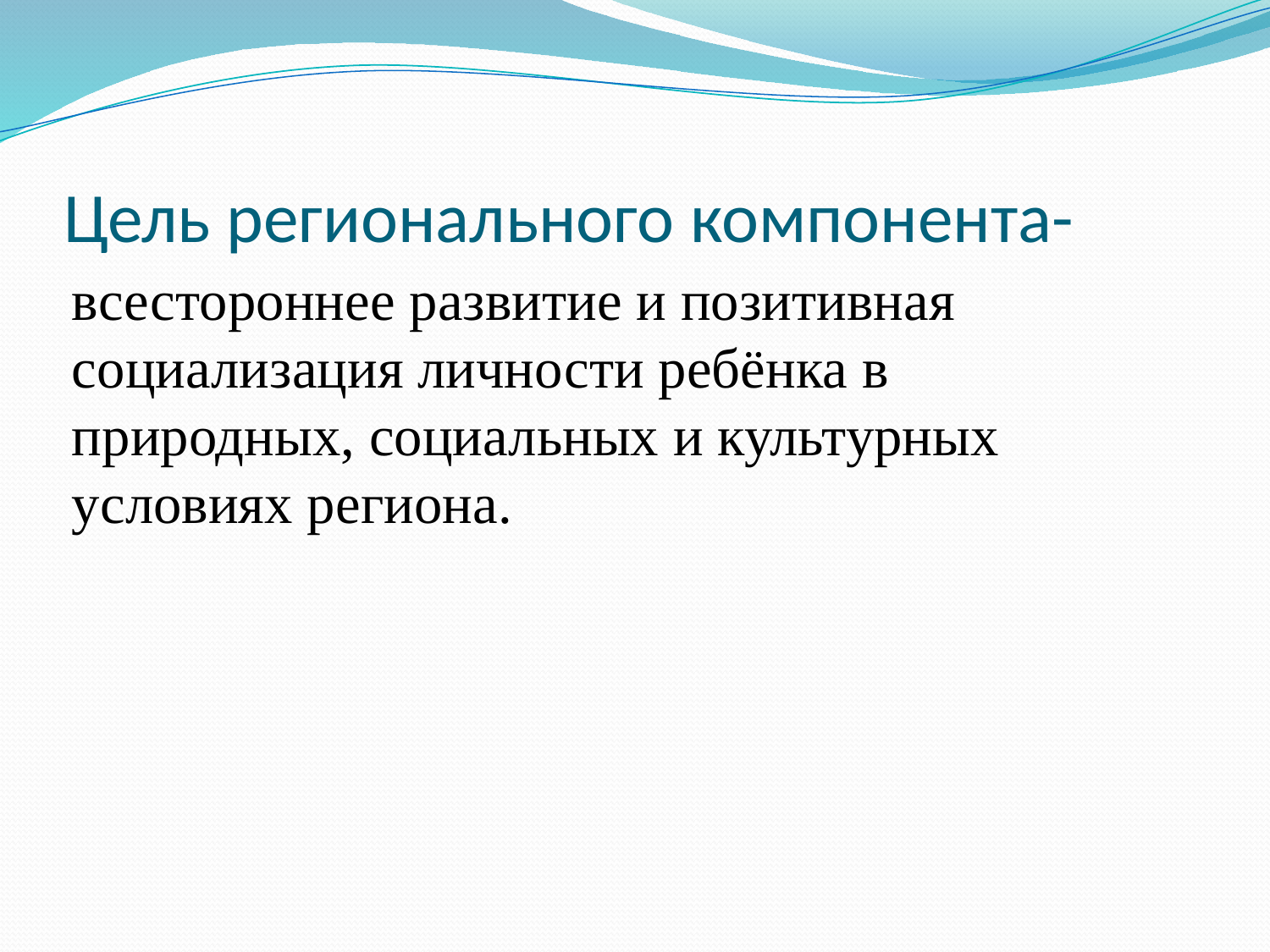

# Цель регионального компонента-
всестороннее развитие и позитивная
социализация личности ребёнка в природных, социальных и культурных условиях региона.